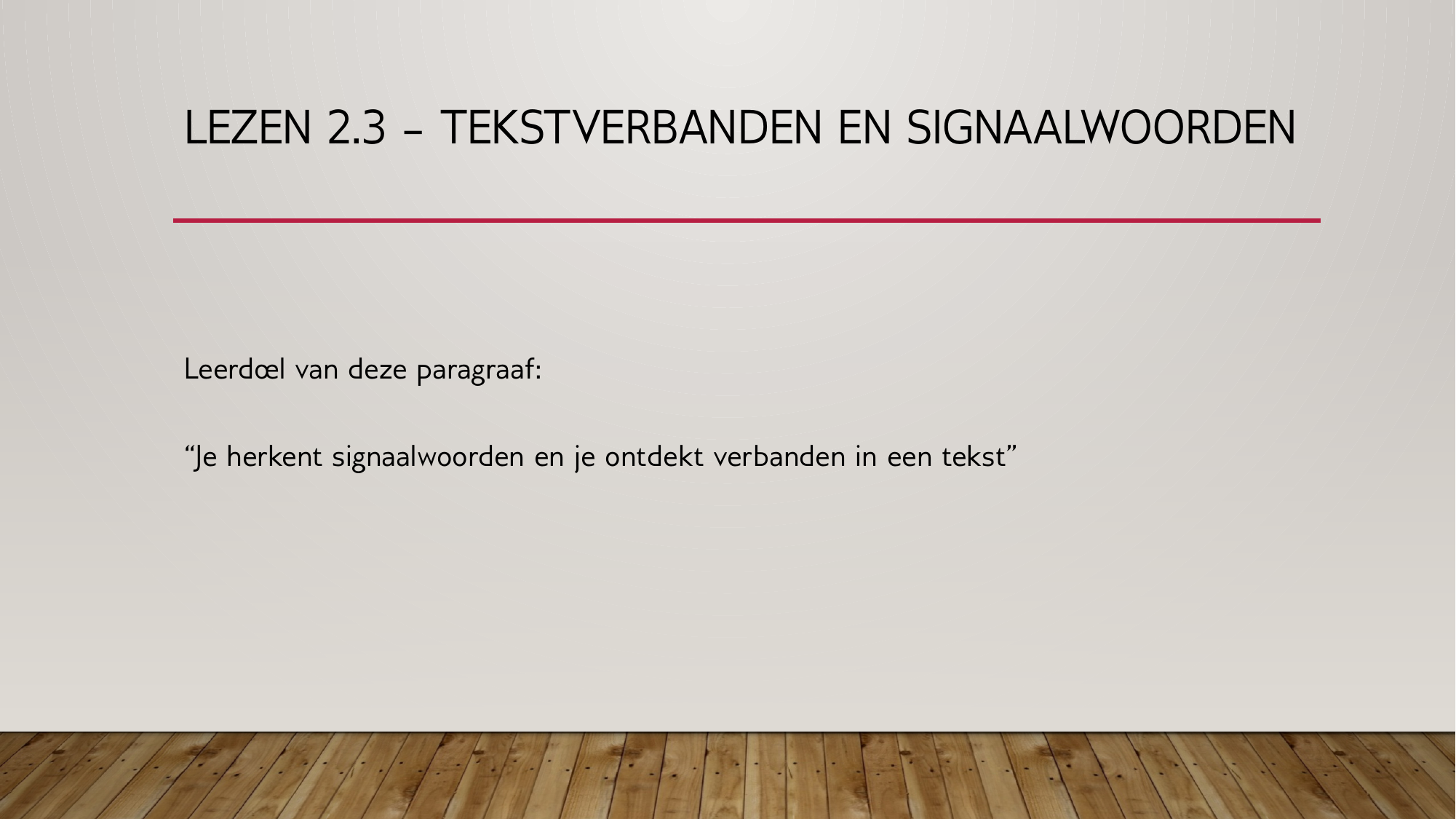

# Lezen 2.3 – tekstverbanden en signaalwoorden
Leerdoel van deze paragraaf:
“Je herkent signaalwoorden en je ontdekt verbanden in een tekst”